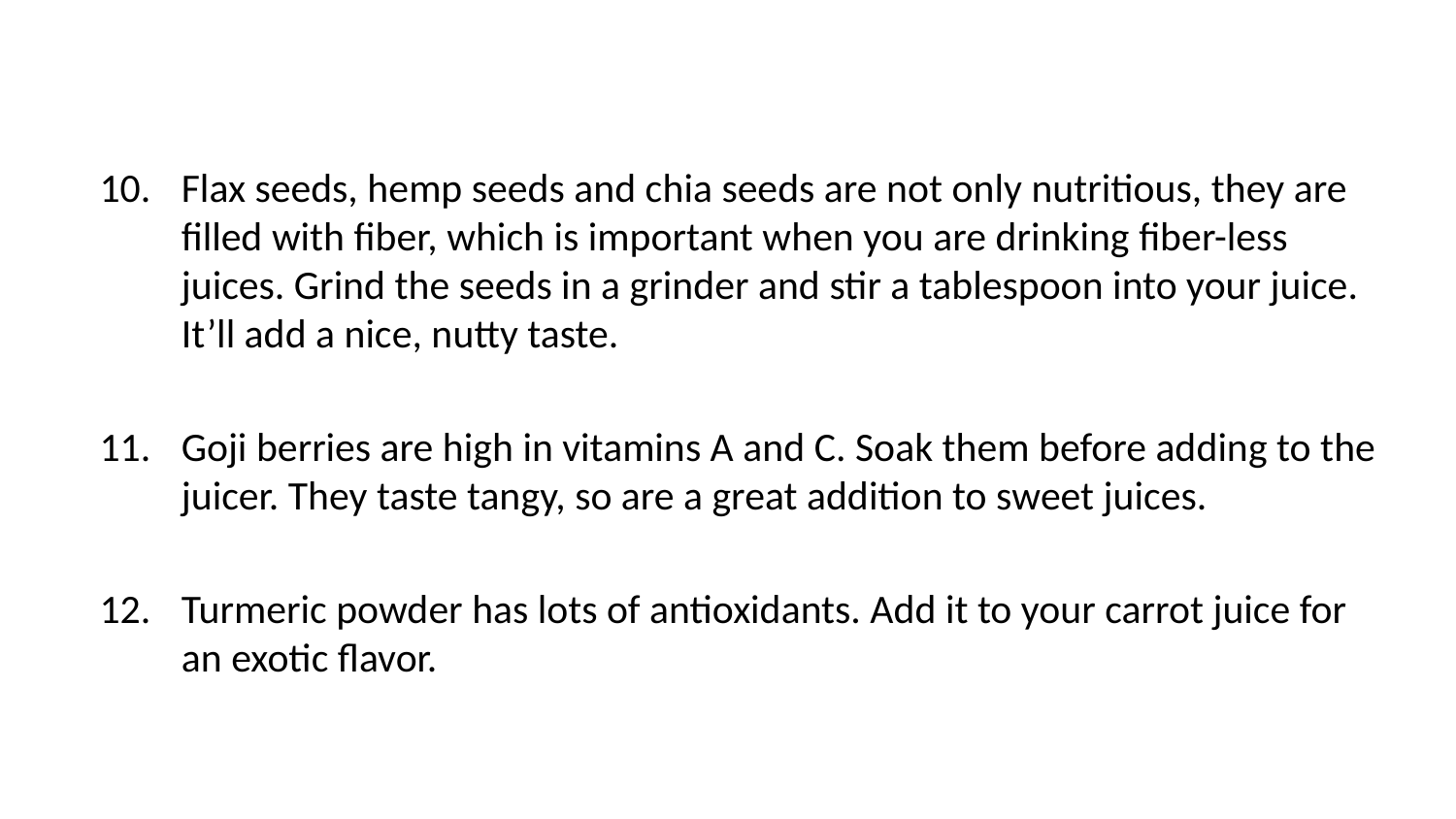

Flax seeds, hemp seeds and chia seeds are not only nutritious, they are filled with fiber, which is important when you are drinking fiber-less juices. Grind the seeds in a grinder and stir a tablespoon into your juice. It’ll add a nice, nutty taste.

Goji berries are high in vitamins A and C. Soak them before adding to the juicer. They taste tangy, so are a great addition to sweet juices.

Turmeric powder has lots of antioxidants. Add it to your carrot juice for an exotic flavor.